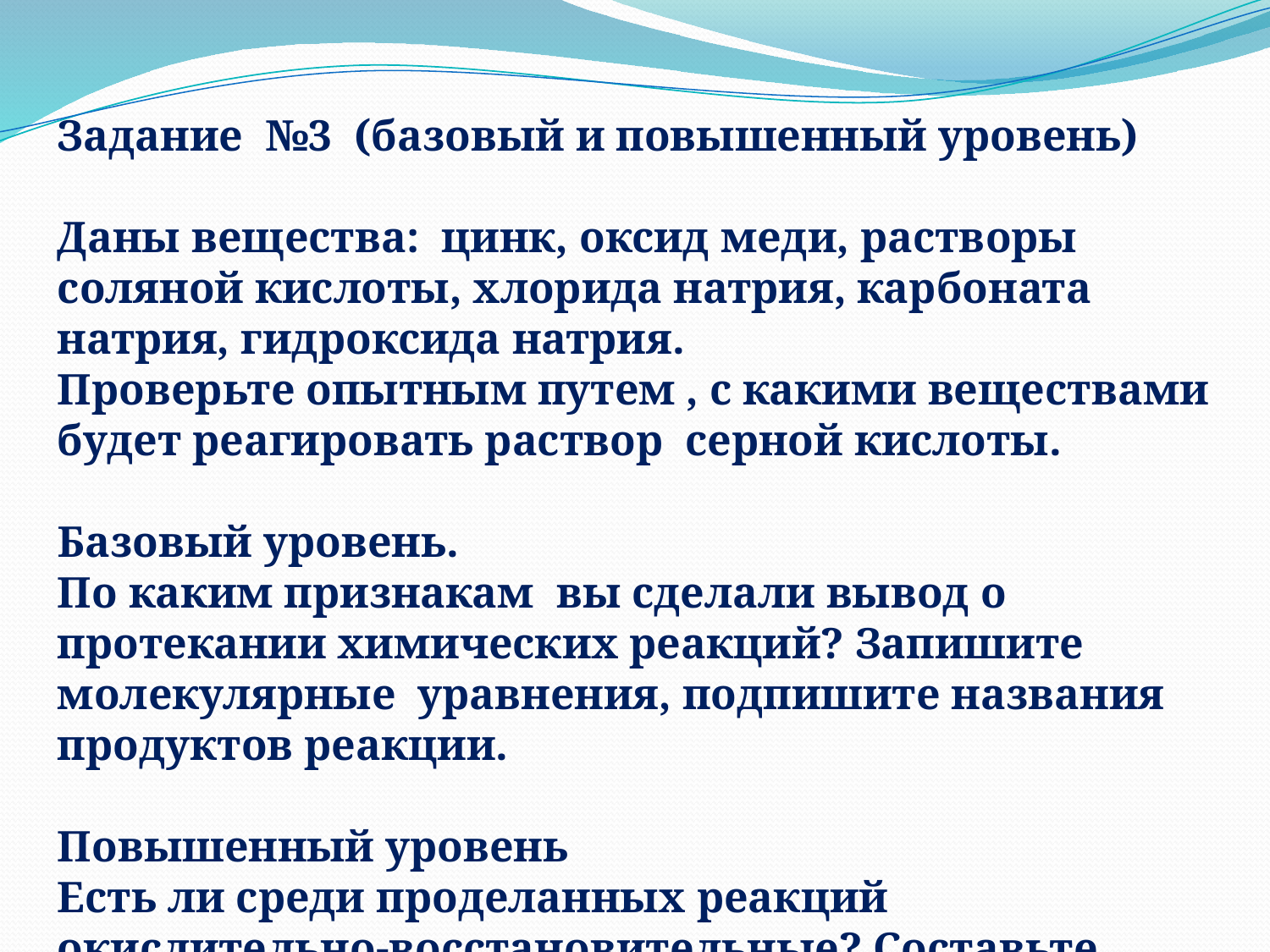

Задание  №3  (базовый и повышенный уровень)

Даны вещества:  цинк, оксид меди, растворы соляной кислоты, хлорида натрия, карбоната натрия, гидроксида натрия.
Проверьте опытным путем , с какими веществами будет реагировать раствор  серной кислоты.

Базовый уровень.
По каким признакам  вы сделали вывод о протекании химических реакций? Запишите молекулярные  уравнения, подпишите названия продуктов реакции.

Повышенный уровень
Есть ли среди проделанных реакций окислительно-восстановительные? Составьте электронный баланс